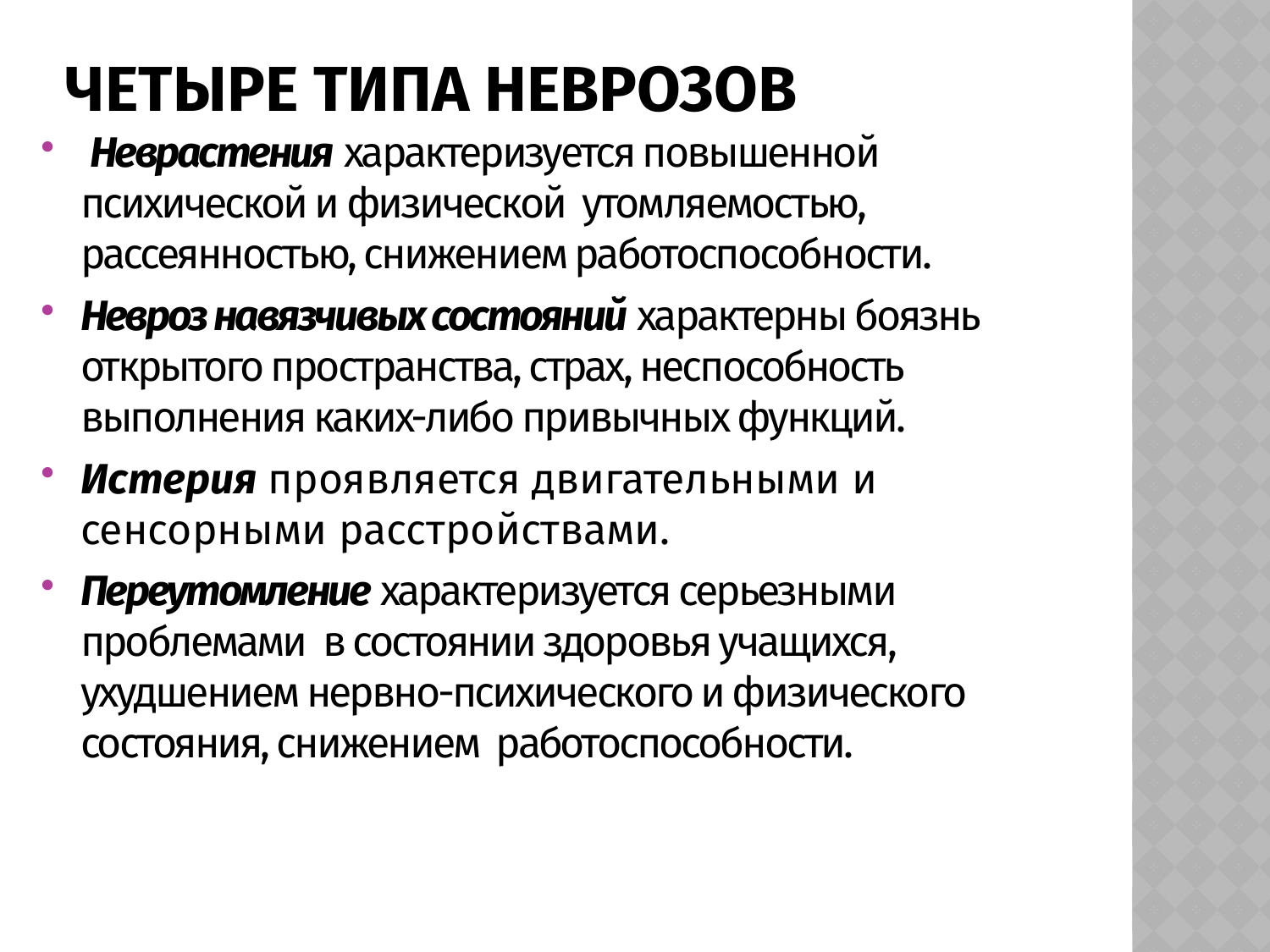

# четыре типа неврозов
 Неврастения характеризуется повышенной психической и физической  утомляемостью, рассеянностью, снижением работоспособности.
Невроз навязчивых состояний характерны боязнь открытого пространства, страх, неспособность выполнения каких-либо привычных функций.
Истерия проявляется двигательными и сенсорными расстройствами.
Переутомление характеризуется серьезными проблемами  в состоянии здоровья учащихся, ухудшением нервно-психического и физического состояния, снижением  работоспособности.